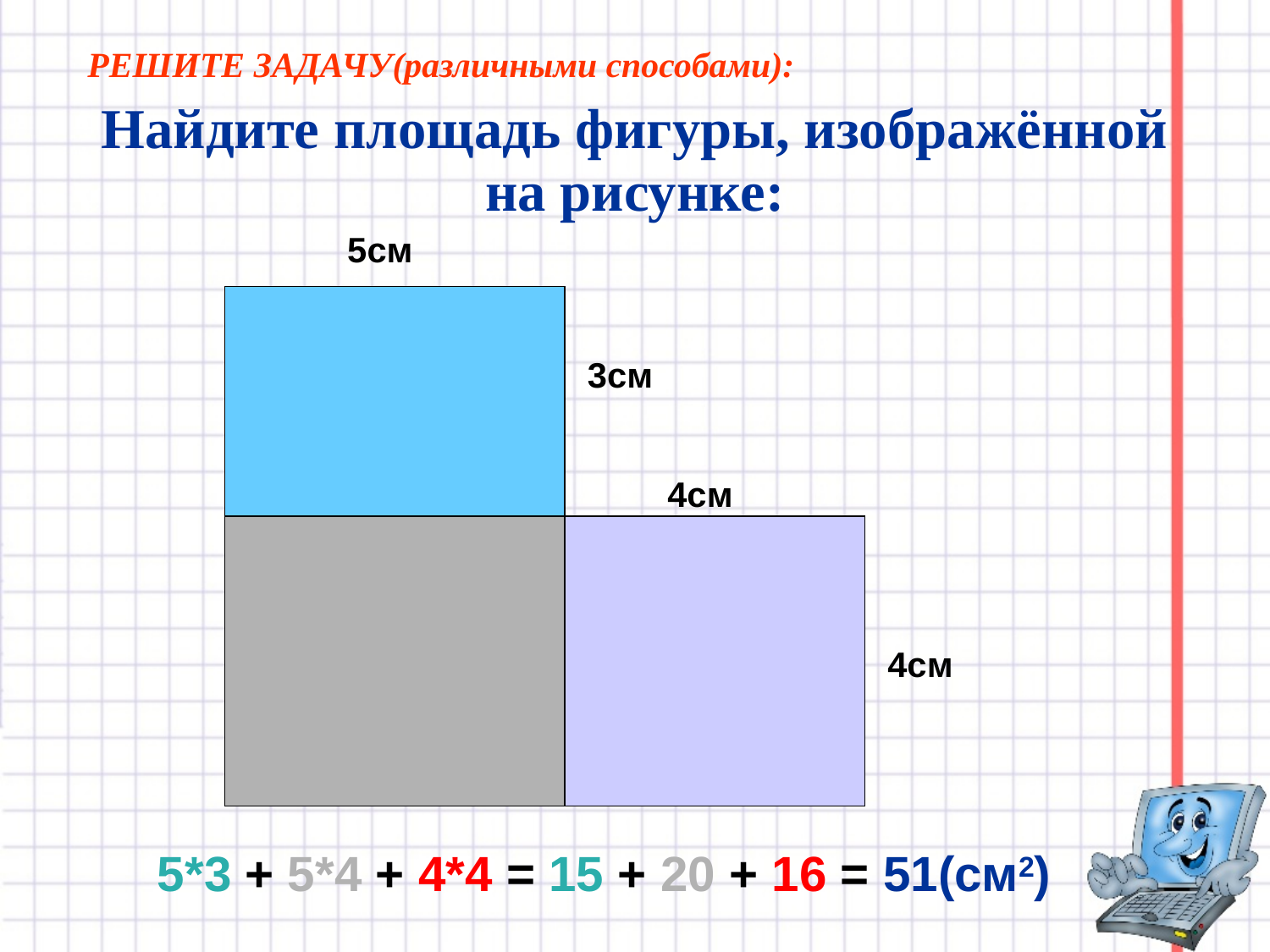

РЕШИТЕ ЗАДАЧУ(различными способами):
# Найдите площадь фигуры, изображённой на рисунке:
5см

3см
4см

4см
5*3 + 5*4 + 4*4 = 15 + 20 + 16 = 51(см2)